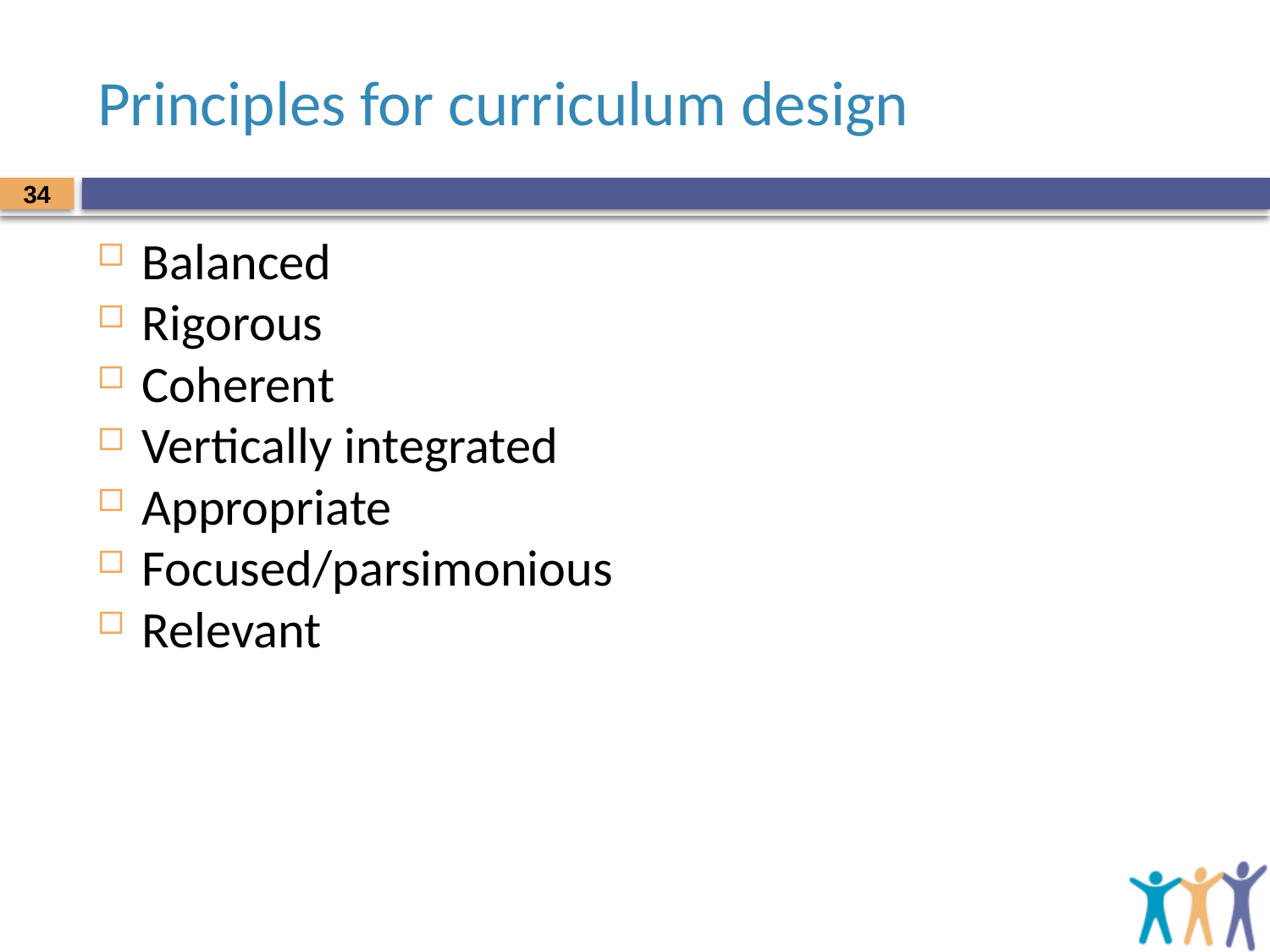

# Principles for curriculum design
34
Balanced
Rigorous
Coherent
Vertically integrated
Appropriate
Focused/parsimonious
Relevant